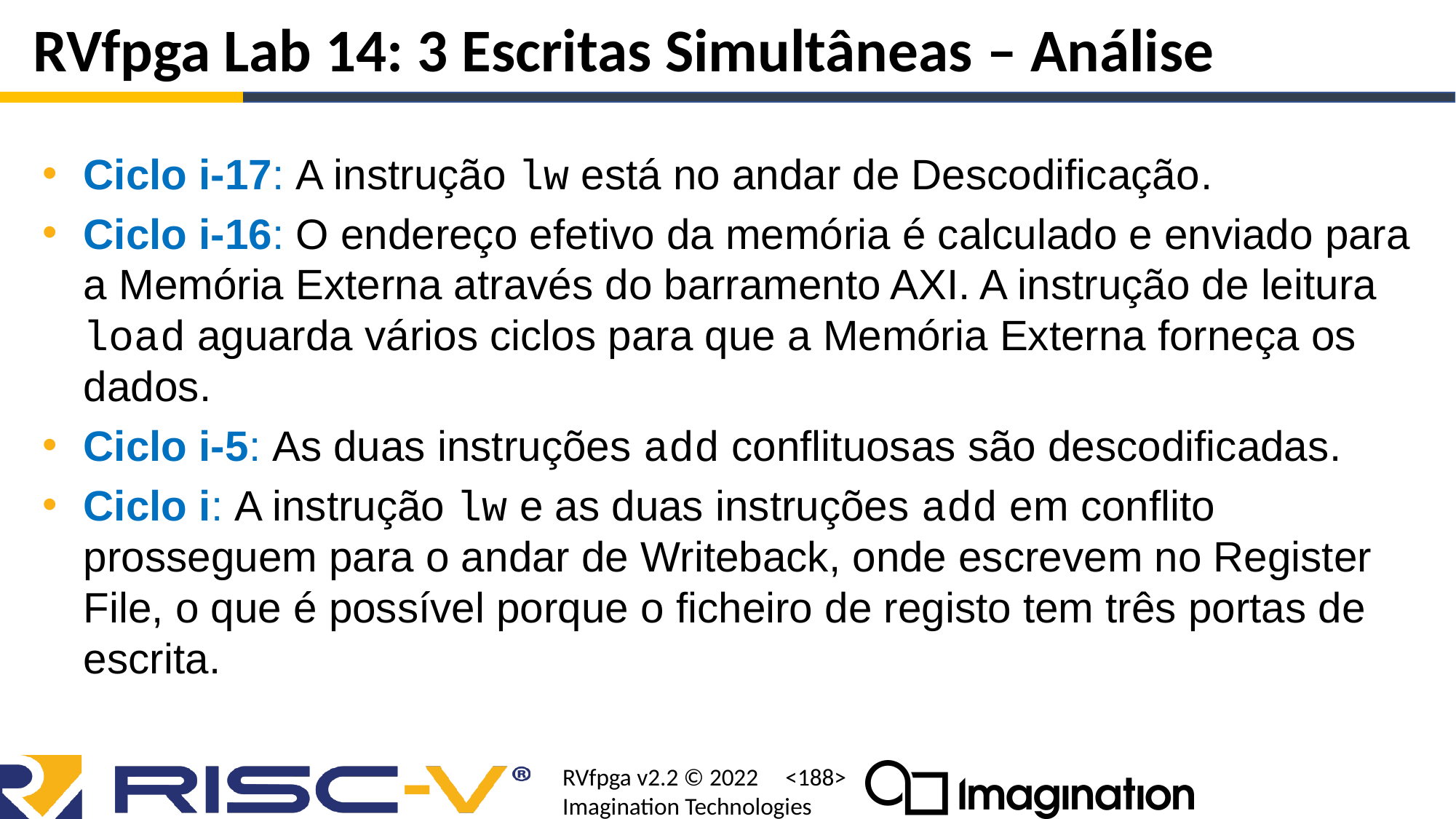

# RVfpga Lab 14: 3 Escritas Simultâneas – Análise
Ciclo i-17: A instrução lw está no andar de Descodificação.
Ciclo i-16: O endereço efetivo da memória é calculado e enviado para a Memória Externa através do barramento AXI. A instrução de leitura load aguarda vários ciclos para que a Memória Externa forneça os dados.
Ciclo i-5: As duas instruções add conflituosas são descodificadas.
Ciclo i: A instrução lw e as duas instruções add em conflito prosseguem para o andar de Writeback, onde escrevem no Register File, o que é possível porque o ficheiro de registo tem três portas de escrita.